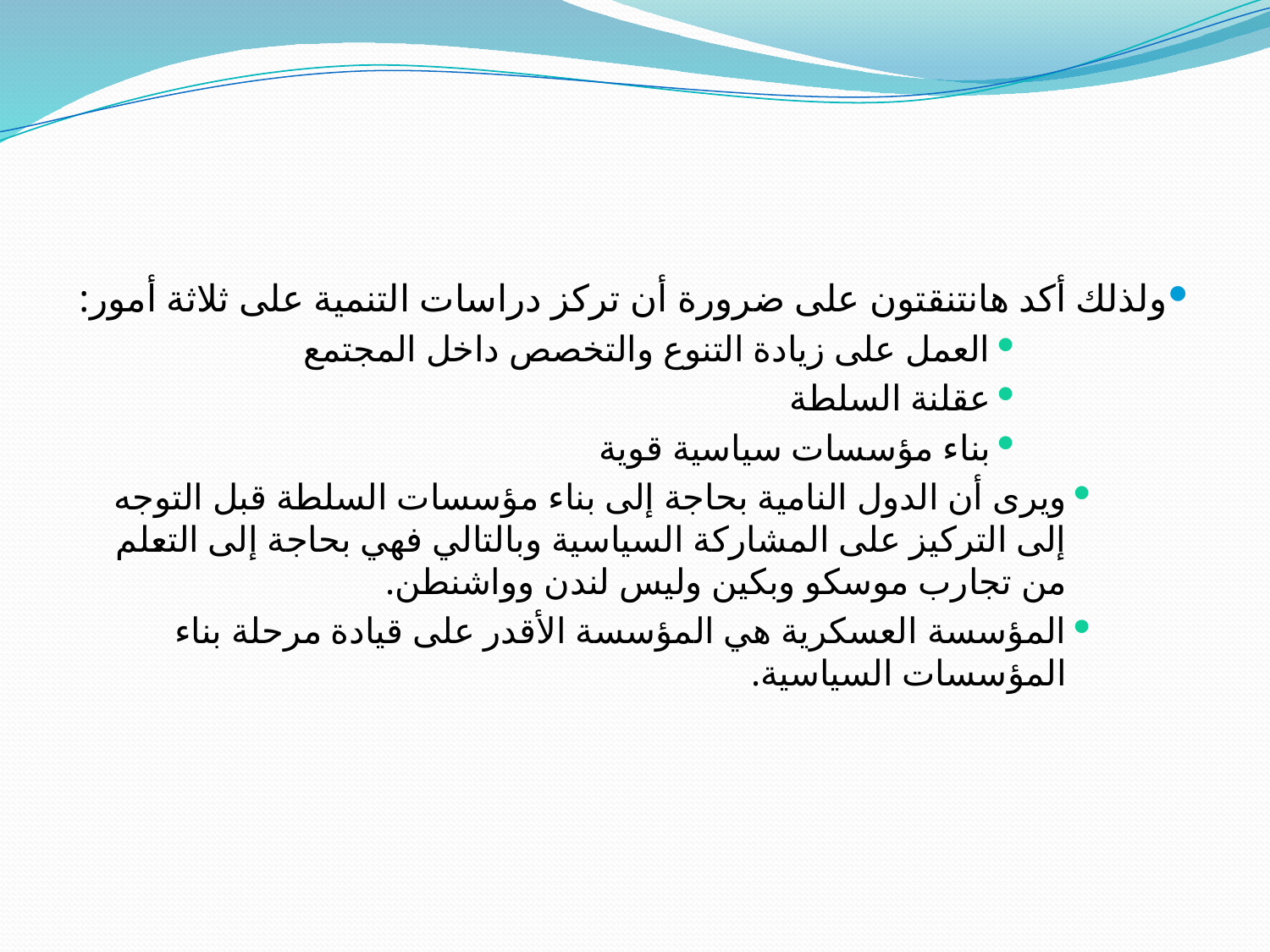

ولذلك أكد هانتنقتون على ضرورة أن تركز دراسات التنمية على ثلاثة أمور:
العمل على زيادة التنوع والتخصص داخل المجتمع
عقلنة السلطة
بناء مؤسسات سياسية قوية
ويرى أن الدول النامية بحاجة إلى بناء مؤسسات السلطة قبل التوجه إلى التركيز على المشاركة السياسية وبالتالي فهي بحاجة إلى التعلم من تجارب موسكو وبكين وليس لندن وواشنطن.
المؤسسة العسكرية هي المؤسسة الأقدر على قيادة مرحلة بناء المؤسسات السياسية.